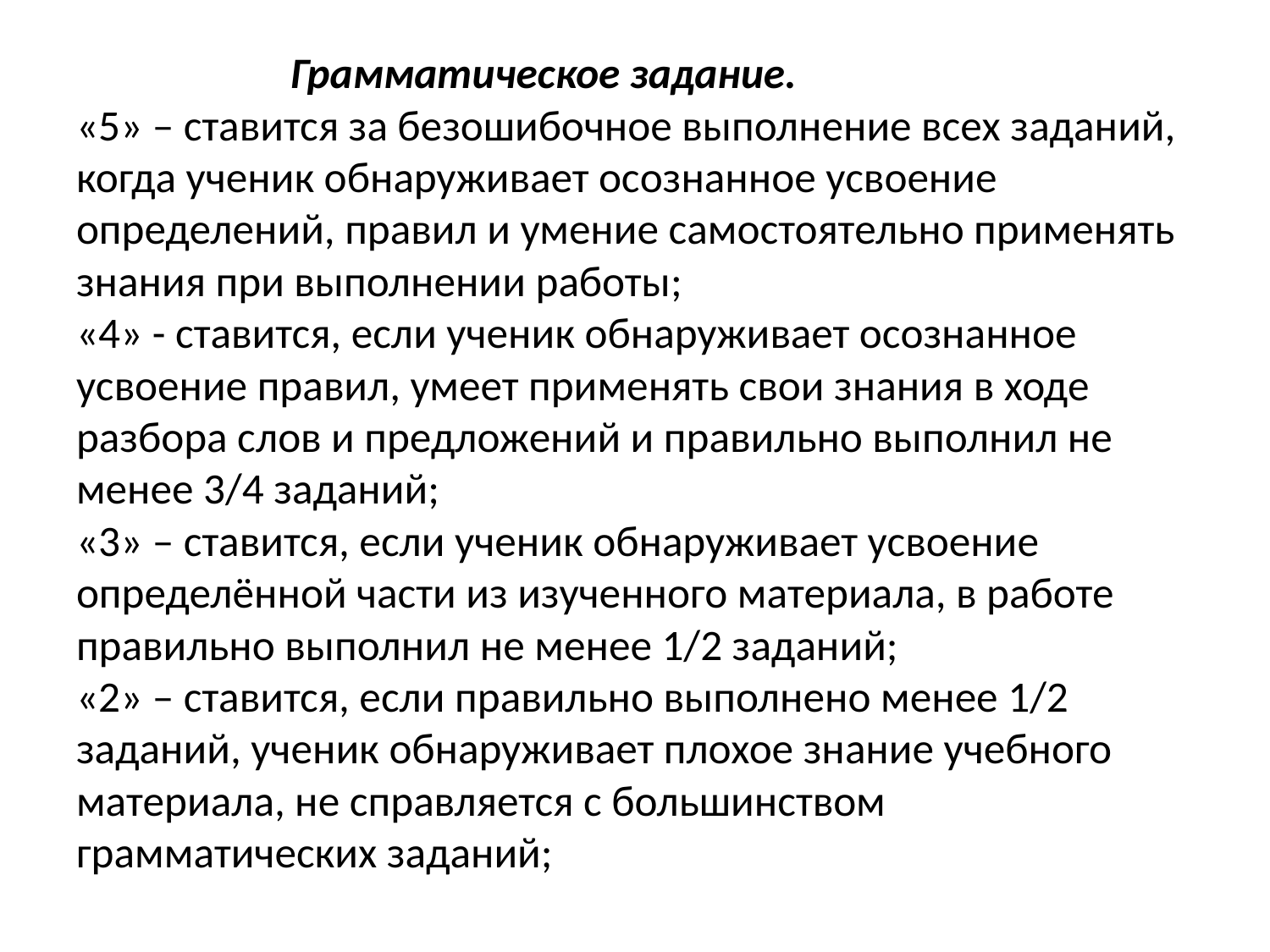

# Грамматическое задание. «5» – ставится за безошибочное выполнение всех заданий, когда ученик обнаруживает осознанное усвоение определений, правил и умение самостоятельно применять знания при выполнении работы; «4» - ставится, если ученик обнаруживает осознанное усвоение правил, умеет применять свои знания в ходе разбора слов и предложений и правильно выполнил не менее 3/4 заданий; «3» – ставится, если ученик обнаруживает усвоение определённой части из изученного материала, в работе правильно выполнил не менее 1/2 заданий; «2» – ставится, если правильно выполнено менее 1/2 заданий, ученик обнаруживает плохое знание учебного материала, не справляется с большинством грамматических заданий;